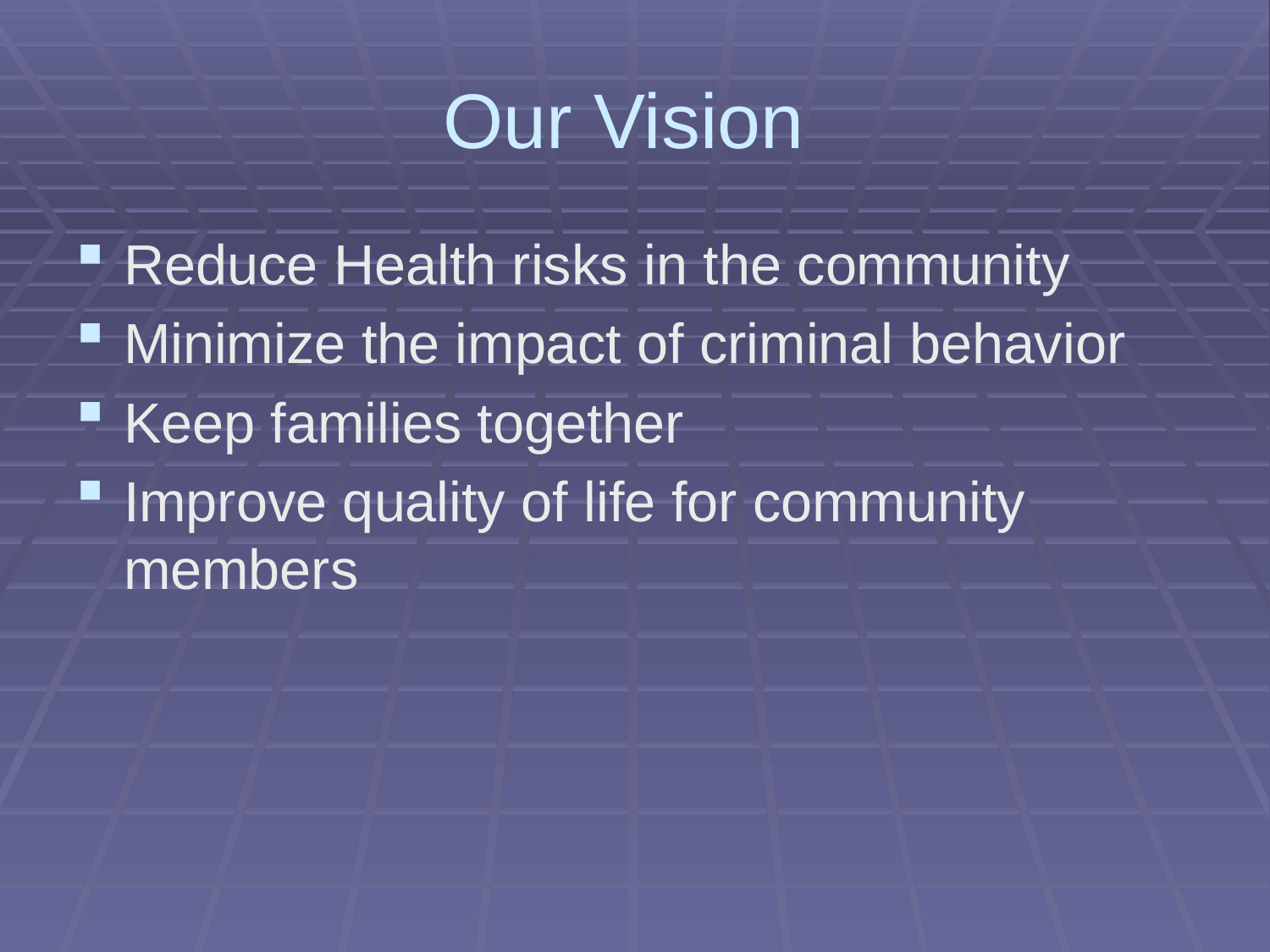

# Our Vision
Reduce Health risks in the community
Minimize the impact of criminal behavior
Keep families together
Improve quality of life for community members